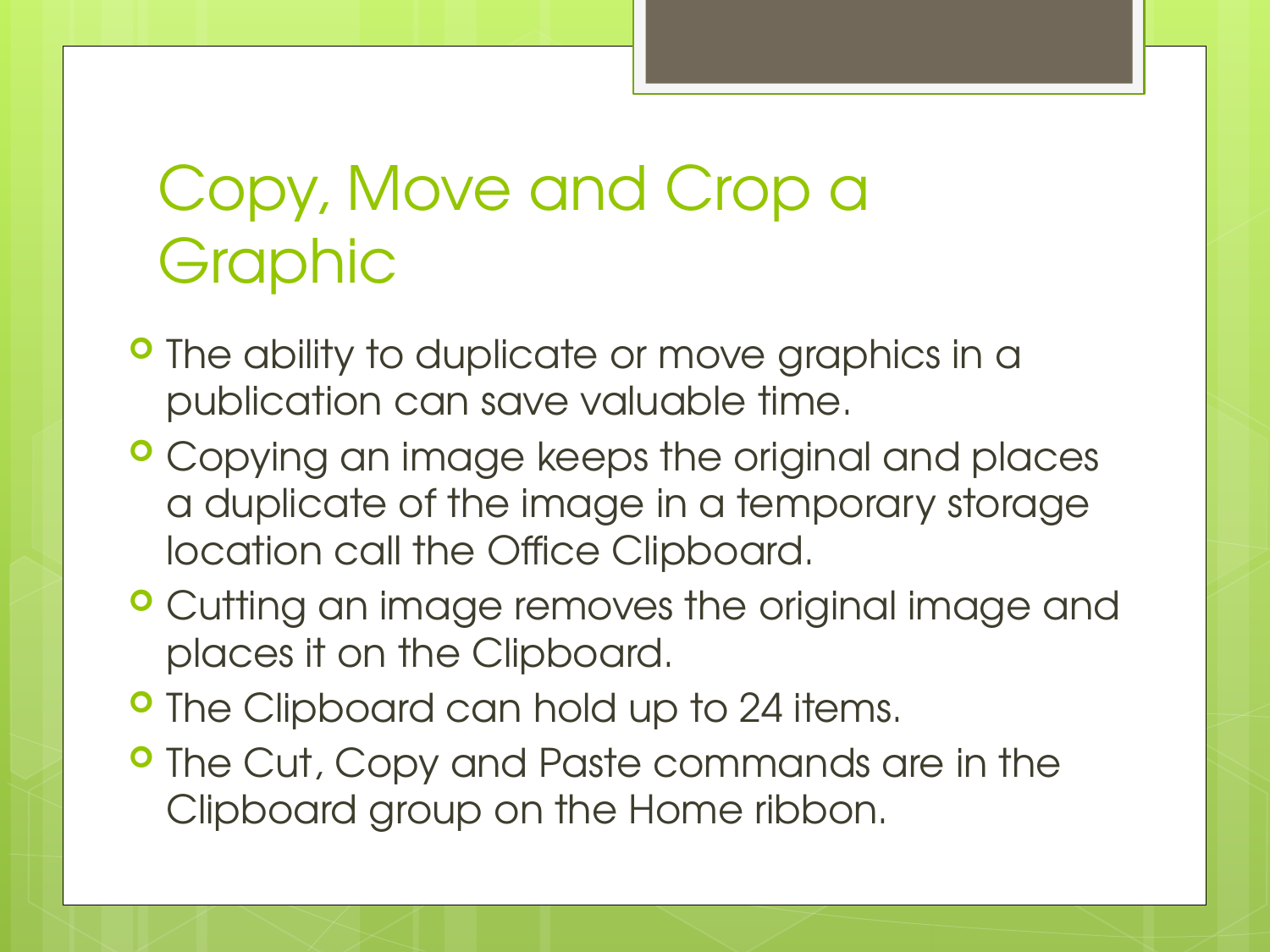

# Copy, Move and Crop a Graphic
The ability to duplicate or move graphics in a publication can save valuable time.
Copying an image keeps the original and places a duplicate of the image in a temporary storage location call the Office Clipboard.
Cutting an image removes the original image and places it on the Clipboard.
The Clipboard can hold up to 24 items.
The Cut, Copy and Paste commands are in the Clipboard group on the Home ribbon.